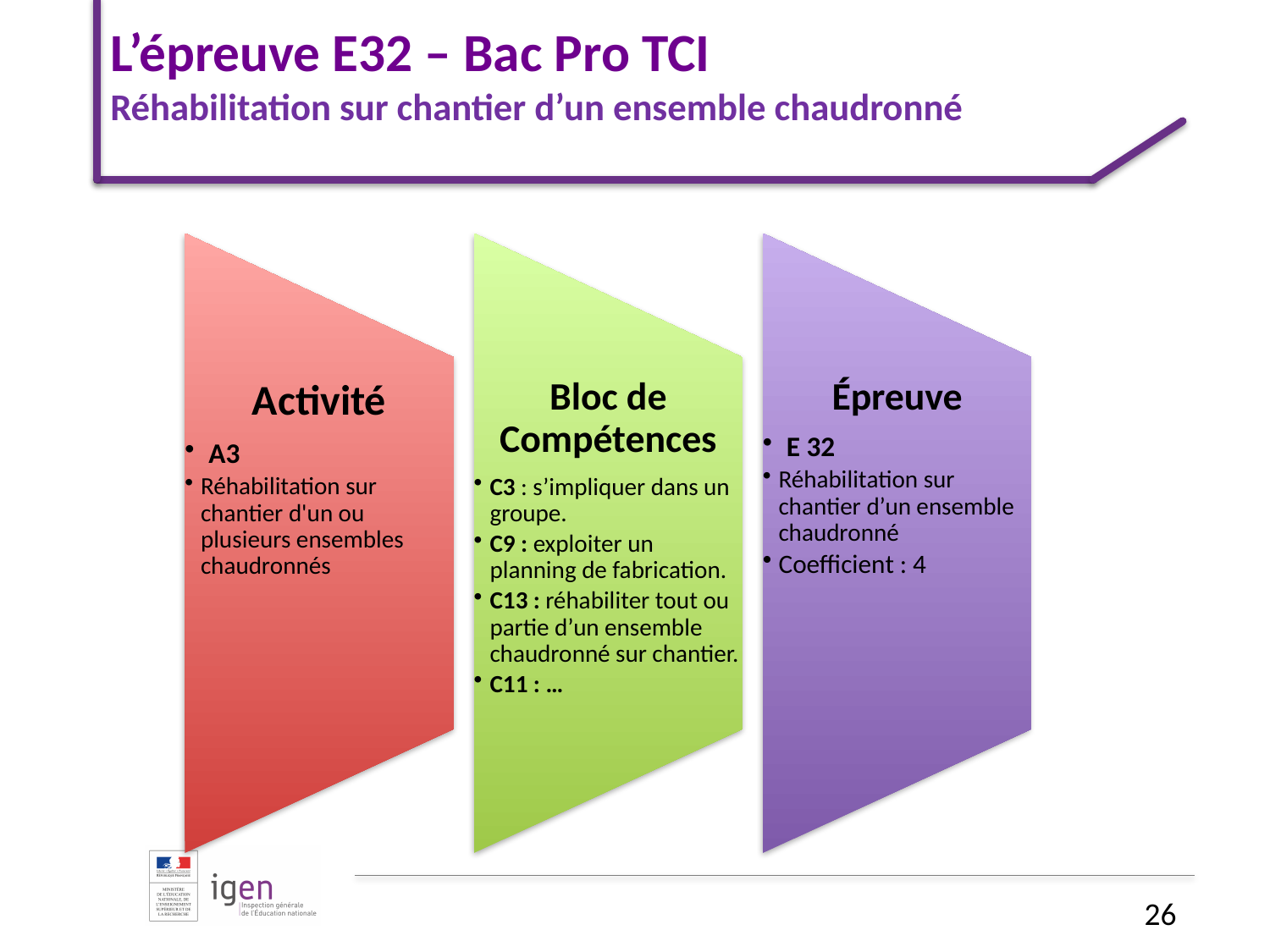

# L’épreuve E32 – Bac Pro TCI Réhabilitation sur chantier d’un ensemble chaudronné
Activité
A3
Réhabilitation sur chantier d'un ou plusieurs ensembles chaudronnés
Bloc de Compétences
C3 : s’impliquer dans un groupe.
C9 : exploiter un planning de fabrication.
C13 : réhabiliter tout ou partie d’un ensemble chaudronné sur chantier.
C11 : …
Épreuve
E 32
Réhabilitation sur chantier d’un ensemble chaudronné
Coefficient : 4
26